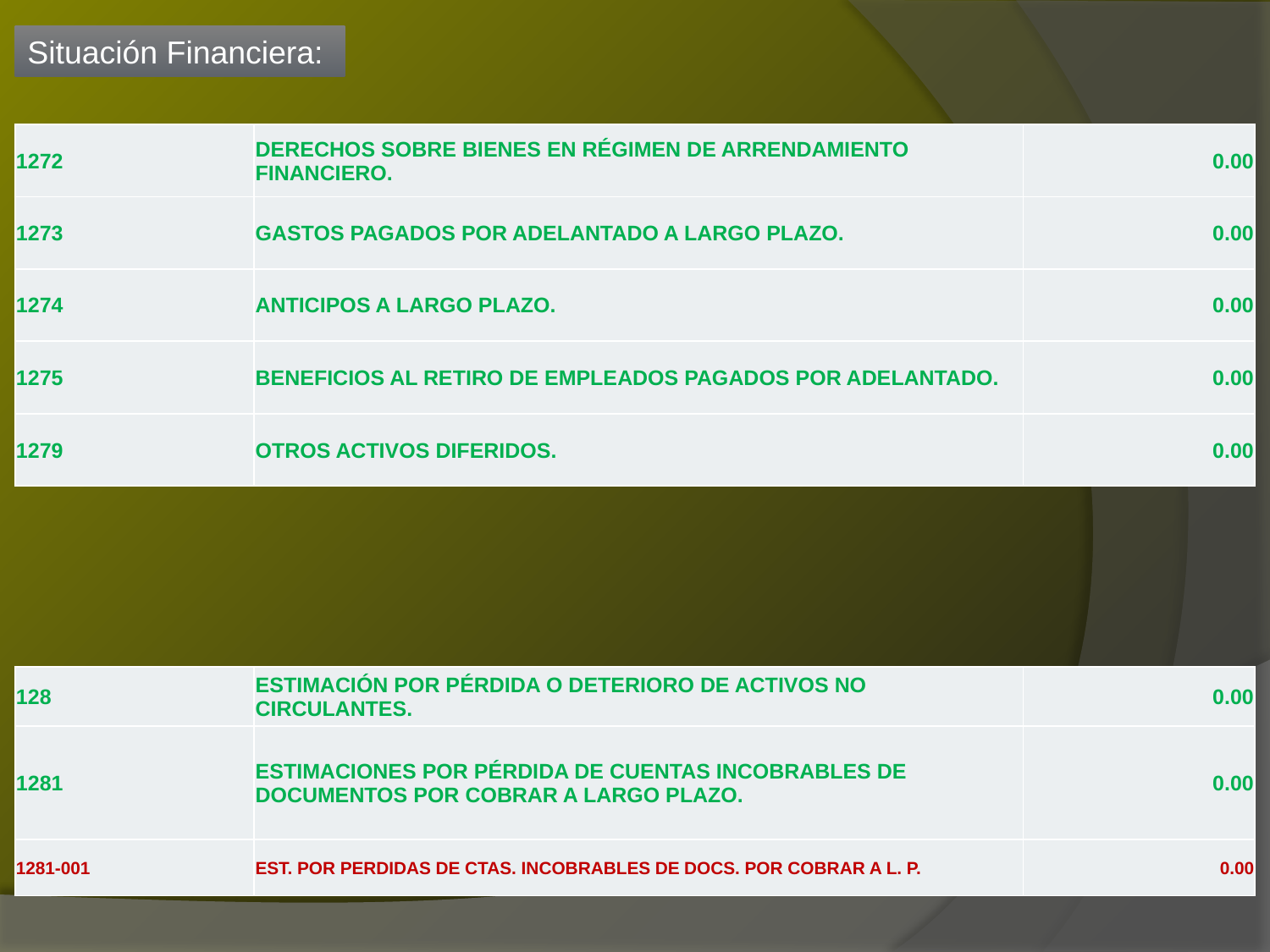

Situación Financiera:
| 1272 | DERECHOS SOBRE BIENES EN RÉGIMEN DE ARRENDAMIENTO FINANCIERO. | 0.00 |
| --- | --- | --- |
| 1273 | GASTOS PAGADOS POR ADELANTADO A LARGO PLAZO. | 0.00 |
| 1274 | ANTICIPOS A LARGO PLAZO. | 0.00 |
| 1275 | BENEFICIOS AL RETIRO DE EMPLEADOS PAGADOS POR ADELANTADO. | 0.00 |
| 1279 | OTROS ACTIVOS DIFERIDOS. | 0.00 |
| 128 | ESTIMACIÓN POR PÉRDIDA O DETERIORO DE ACTIVOS NO CIRCULANTES. | 0.00 |
| --- | --- | --- |
| 1281 | ESTIMACIONES POR PÉRDIDA DE CUENTAS INCOBRABLES DE DOCUMENTOS POR COBRAR A LARGO PLAZO. | 0.00 |
| 1281-001 | EST. POR PERDIDAS DE CTAS. INCOBRABLES DE DOCS. POR COBRAR A L. P. | 0.00 |